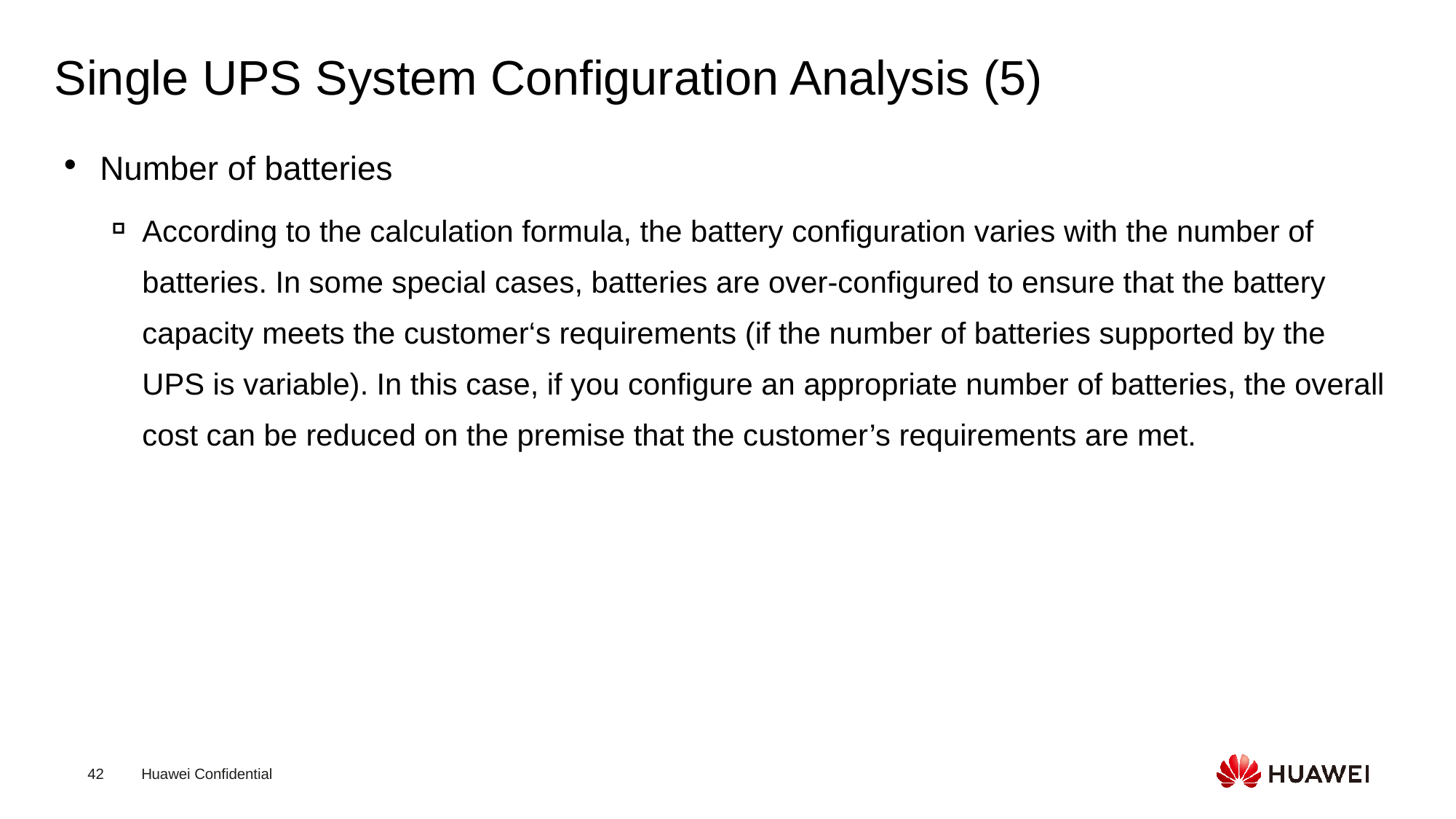

# Single UPS System Configuration Analysis (5)
Number of batteries
According to the calculation formula, the battery configuration varies with the number of batteries. In some special cases, batteries are over-configured to ensure that the battery capacity meets the customer‘s requirements (if the number of batteries supported by the UPS is variable). In this case, if you configure an appropriate number of batteries, the overall cost can be reduced on the premise that the customer’s requirements are met.